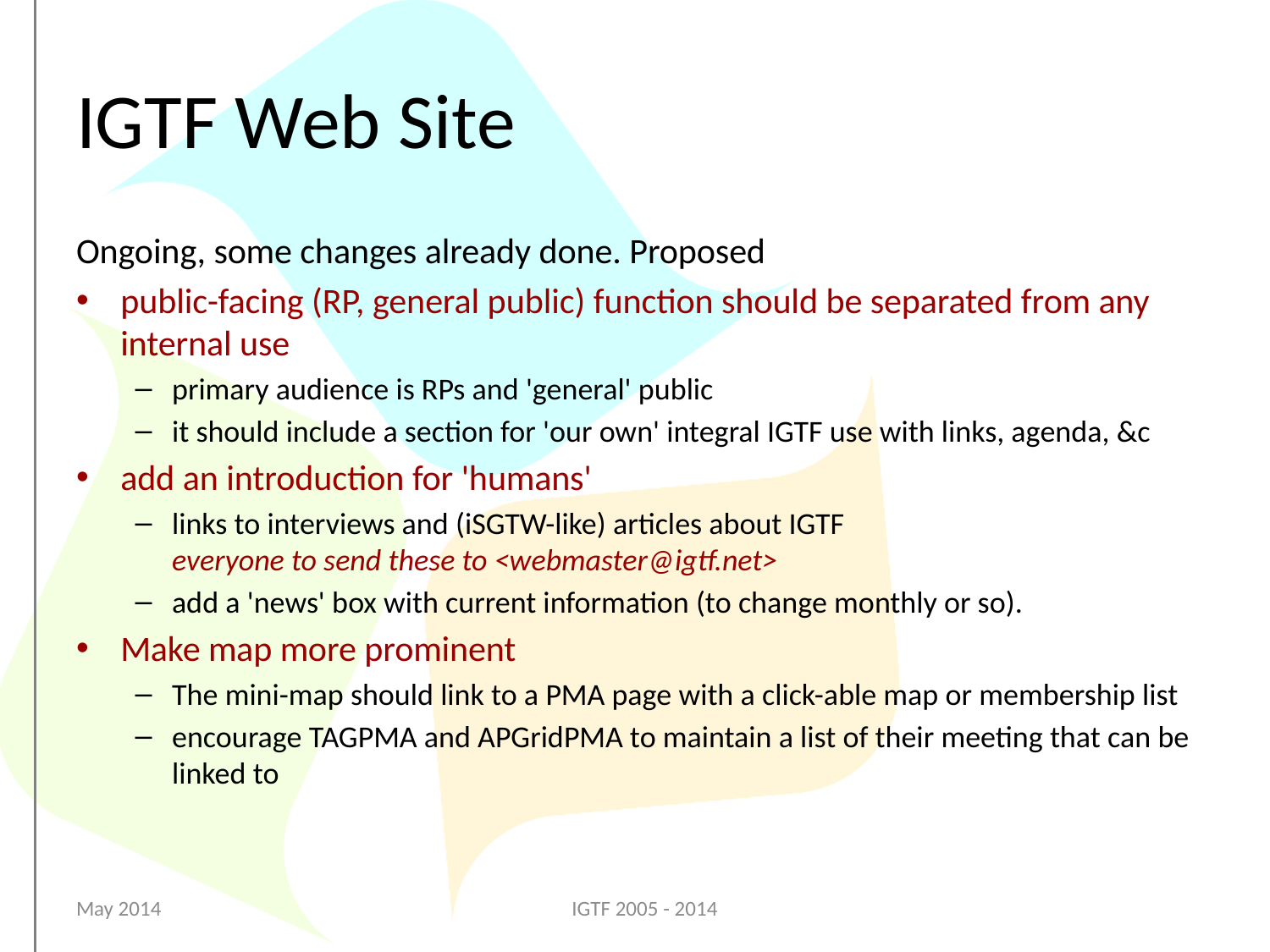

# IGTF Web Site
Ongoing, some changes already done. Proposed
public-facing (RP, general public) function should be separated from any internal use
primary audience is RPs and 'general' public
it should include a section for 'our own' integral IGTF use with links, agenda, &c
add an introduction for 'humans'
links to interviews and (iSGTW-like) articles about IGTF
everyone to send these to <webmaster@igtf.net>
add a 'news' box with current information (to change monthly or so).
Make map more prominent
The mini-map should link to a PMA page with a click-able map or membership list
encourage TAGPMA and APGridPMA to maintain a list of their meeting that can be linked to

May 2014
IGTF 2005 - 2014